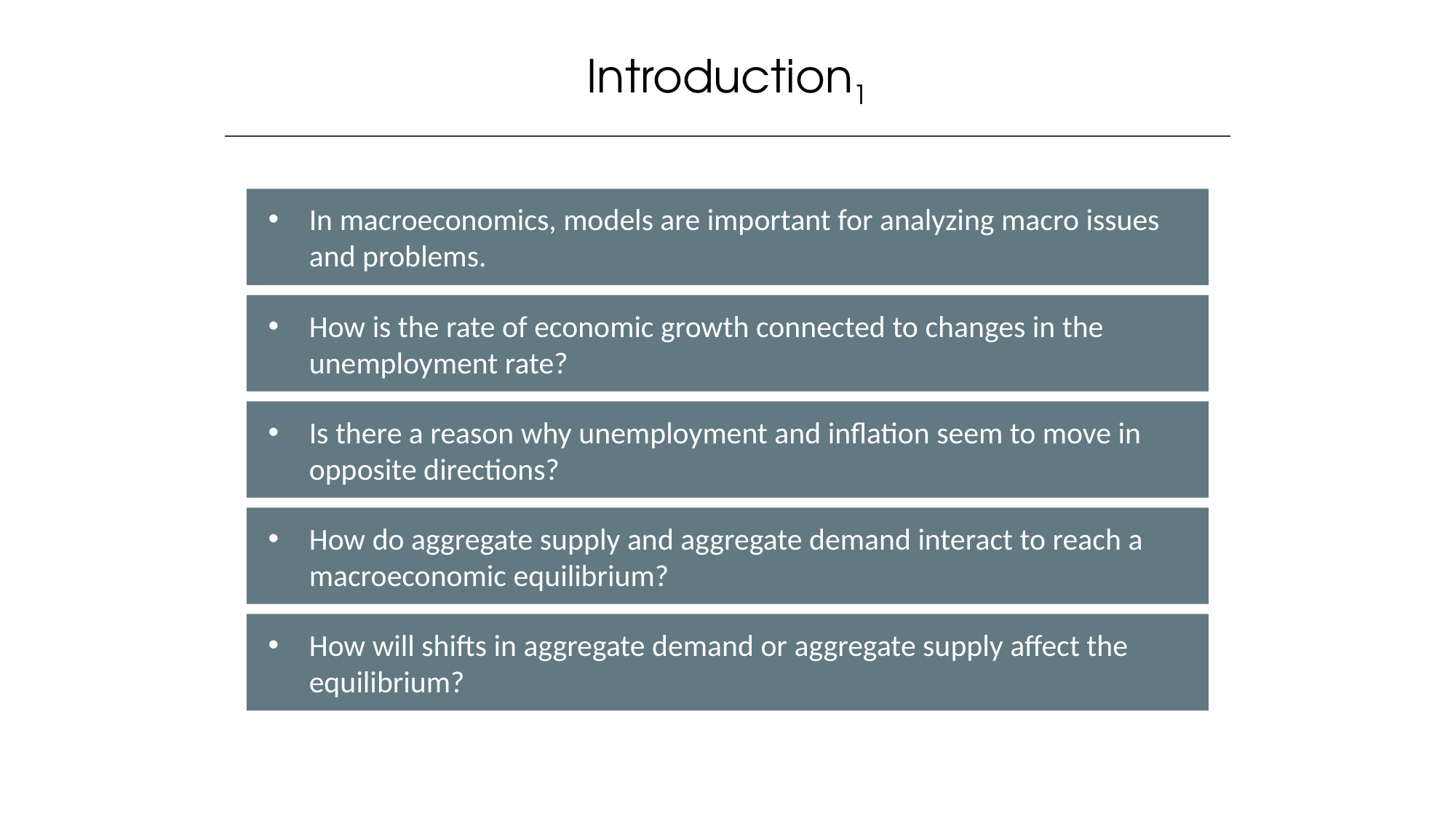

Introduction1

In macroeconomics, models are important for analyzing macro issues and problems.

How is the rate of economic growth connected to changes in the unemployment rate?

Is there a reason why unemployment and inflation seem to move in opposite directions?

How do aggregate supply and aggregate demand interact to reach a macroeconomic equilibrium?

How will shifts in aggregate demand or aggregate supply affect the equilibrium?